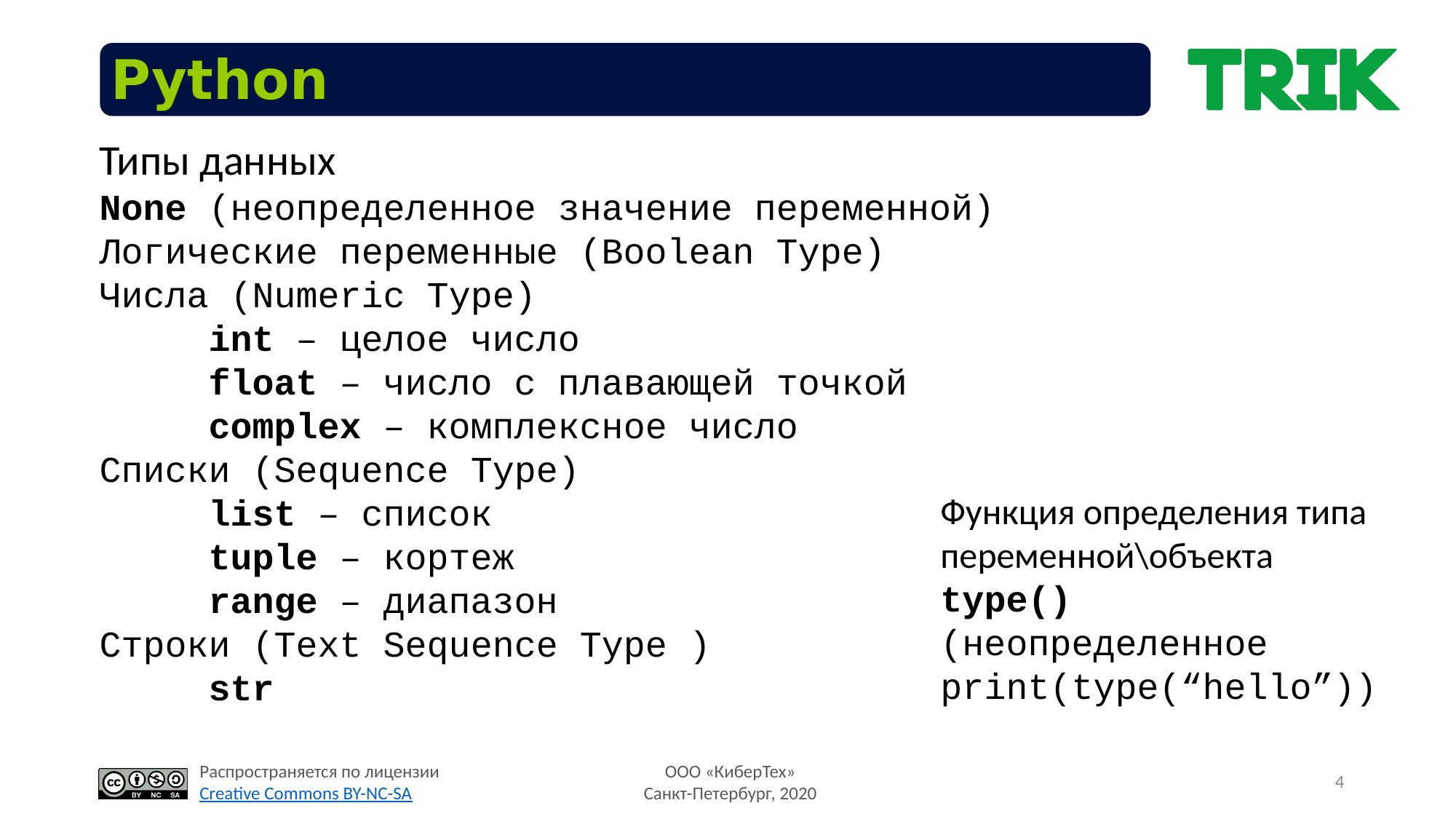

# Python
Типы данных
None (неопределенное значение переменной)
Логические переменные (Boolean Type)
Числа (Numeric Type)
	int – целое число
	float – число с плавающей точкой
	complex – комплексное число
Списки (Sequence Type)
	list – список
	tuple – кортеж
	range – диапазон
Строки (Text Sequence Type )
	str
Функция определения типа переменной\объекта
type() (неопределенное
print(type(“hello”))
4